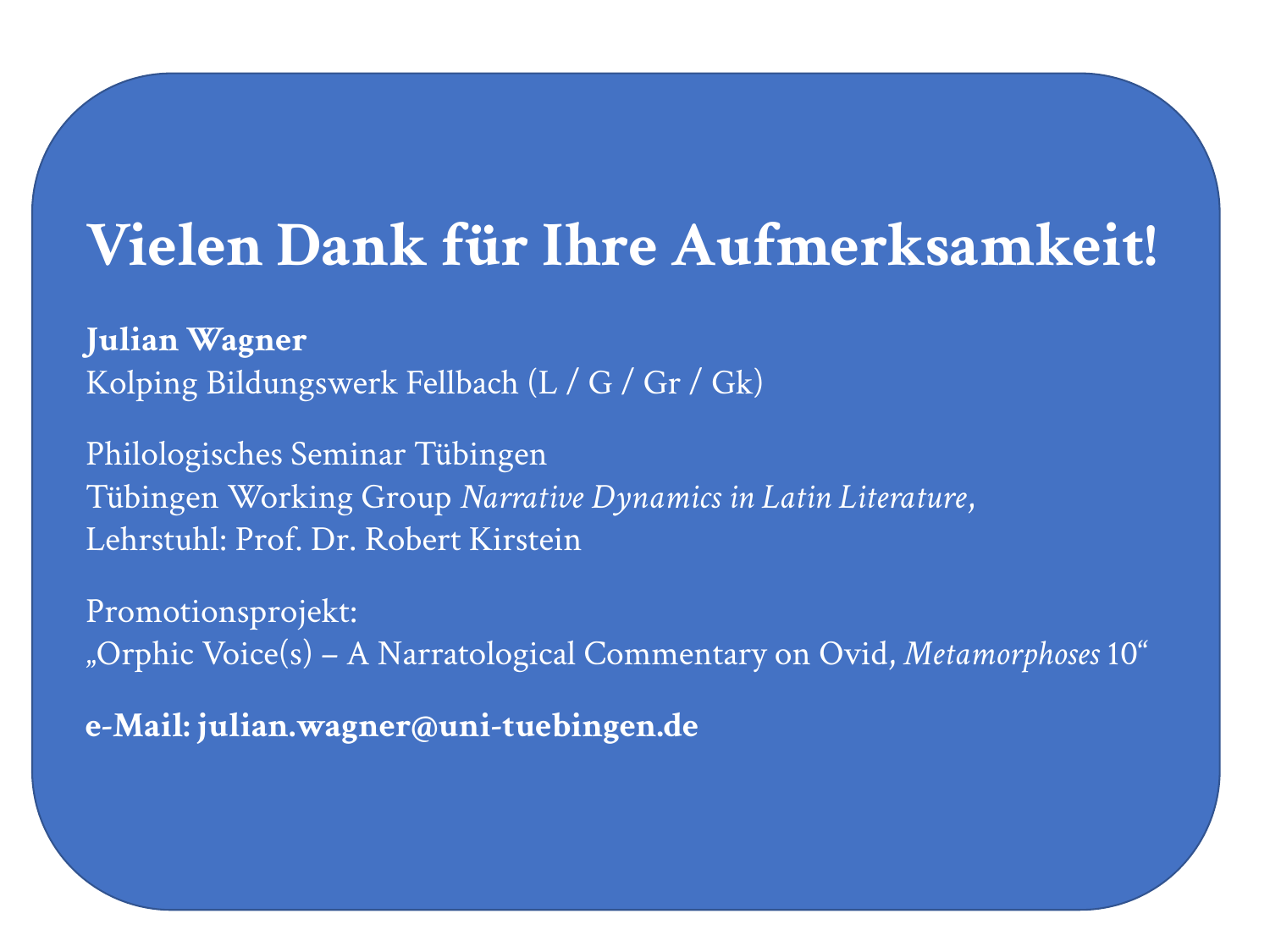

Vielen Dank für Ihre Aufmerksamkeit!

Julian Wagner
Kolping Bildungswerk Fellbach (L / G / Gr / Gk)

Philologisches Seminar Tübingen
Tübingen Working Group Narrative Dynamics in Latin Literature,
Lehrstuhl: Prof. Dr. Robert Kirstein

Promotionsprojekt:
„Orphic Voice(s) – A Narratological Commentary on Ovid, Metamorphoses 10“

e-Mail: julian.wagner@uni-tuebingen.de